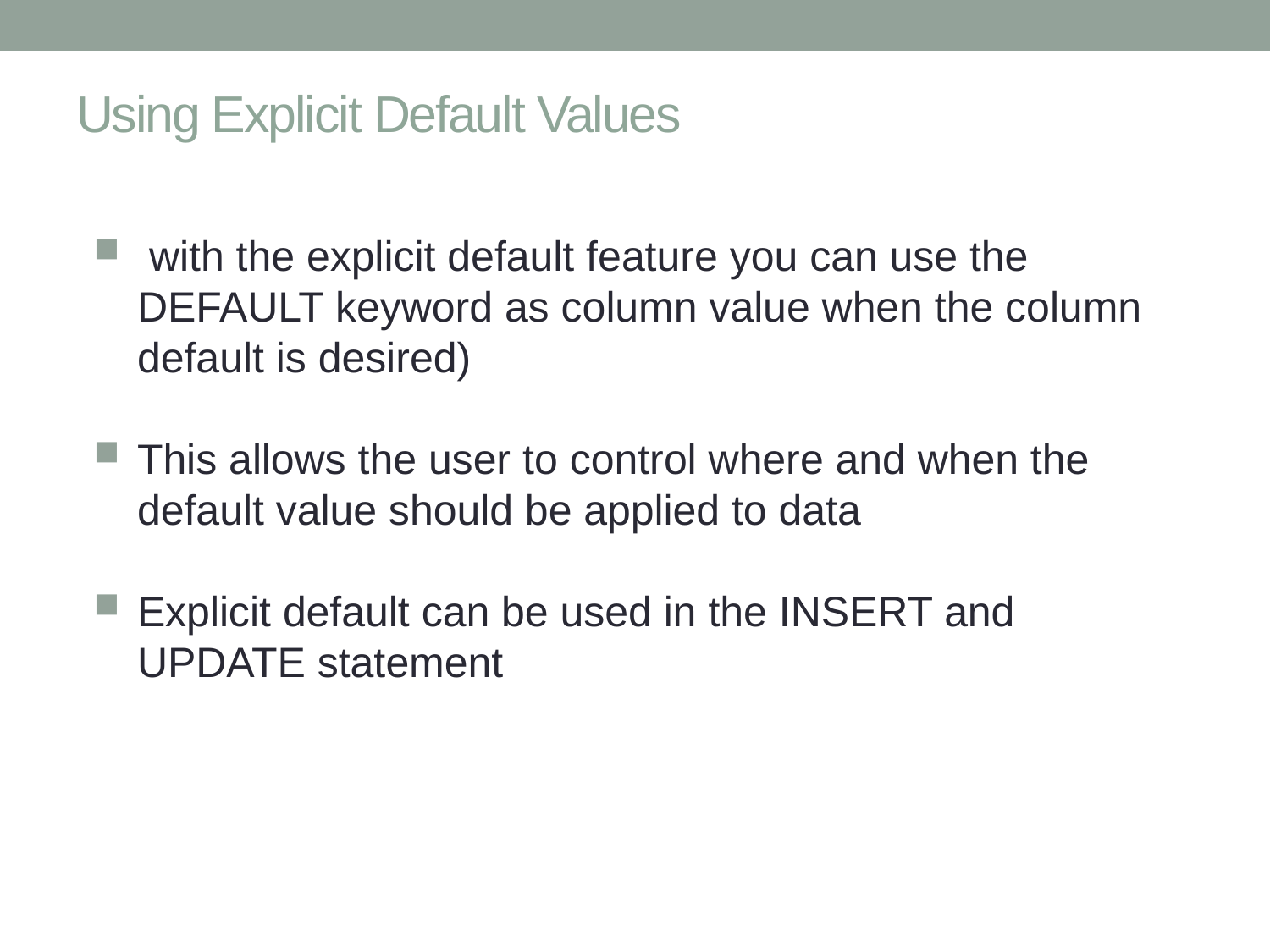

# Using Explicit Default Values
 with the explicit default feature you can use the DEFAULT keyword as column value when the column default is desired)

This allows the user to control where and when the default value should be applied to data

Explicit default can be used in the INSERT and UPDATE statement